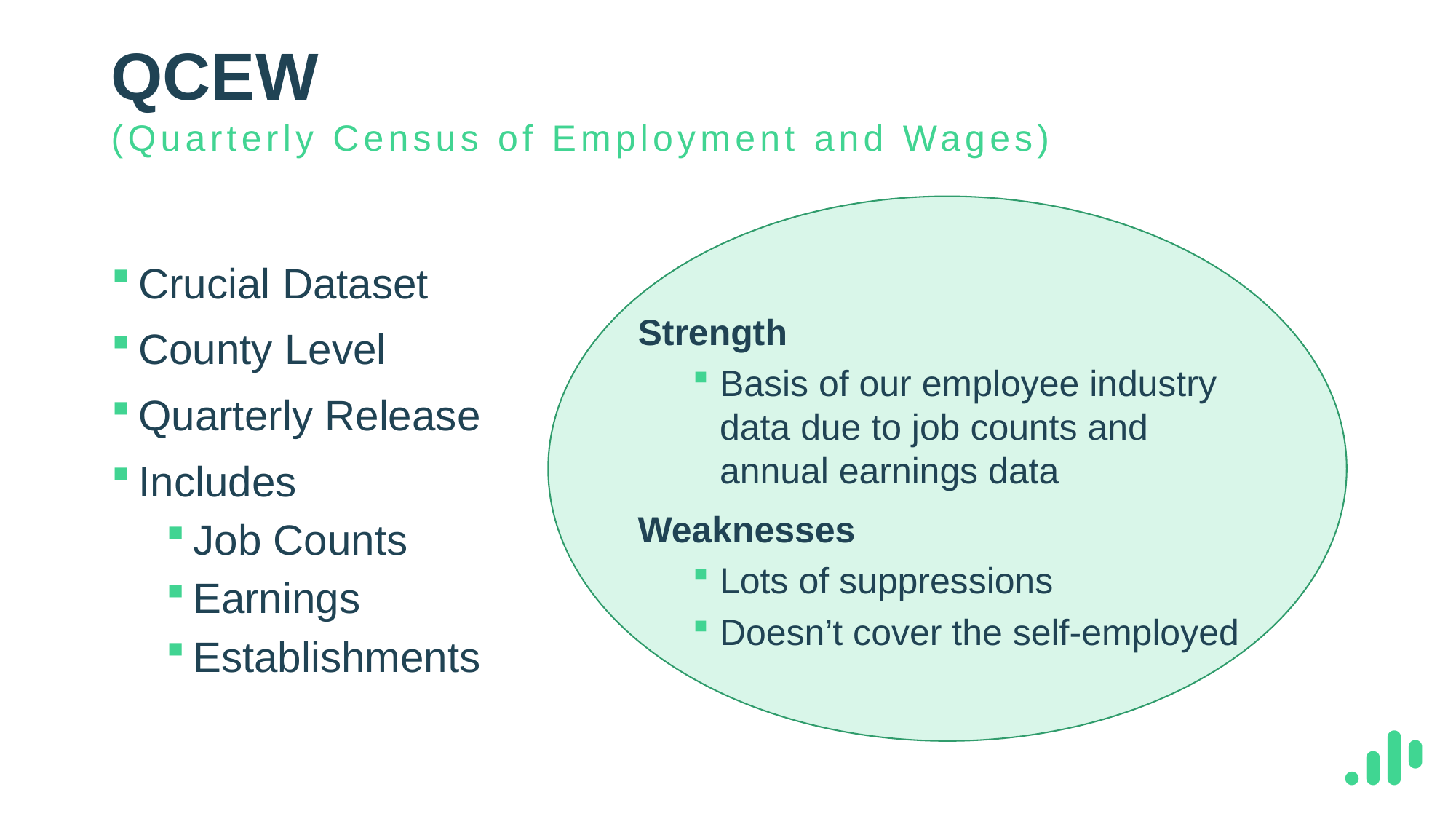

# QCEW
(Quarterly Census of Employment and Wages)

Crucial Dataset
County Level
Quarterly Release
Includes
Job Counts
Earnings
Establishments
Strength
Basis of our employee industry data due to job counts and annual earnings data
Weaknesses
Lots of suppressions
Doesn’t cover the self-employed